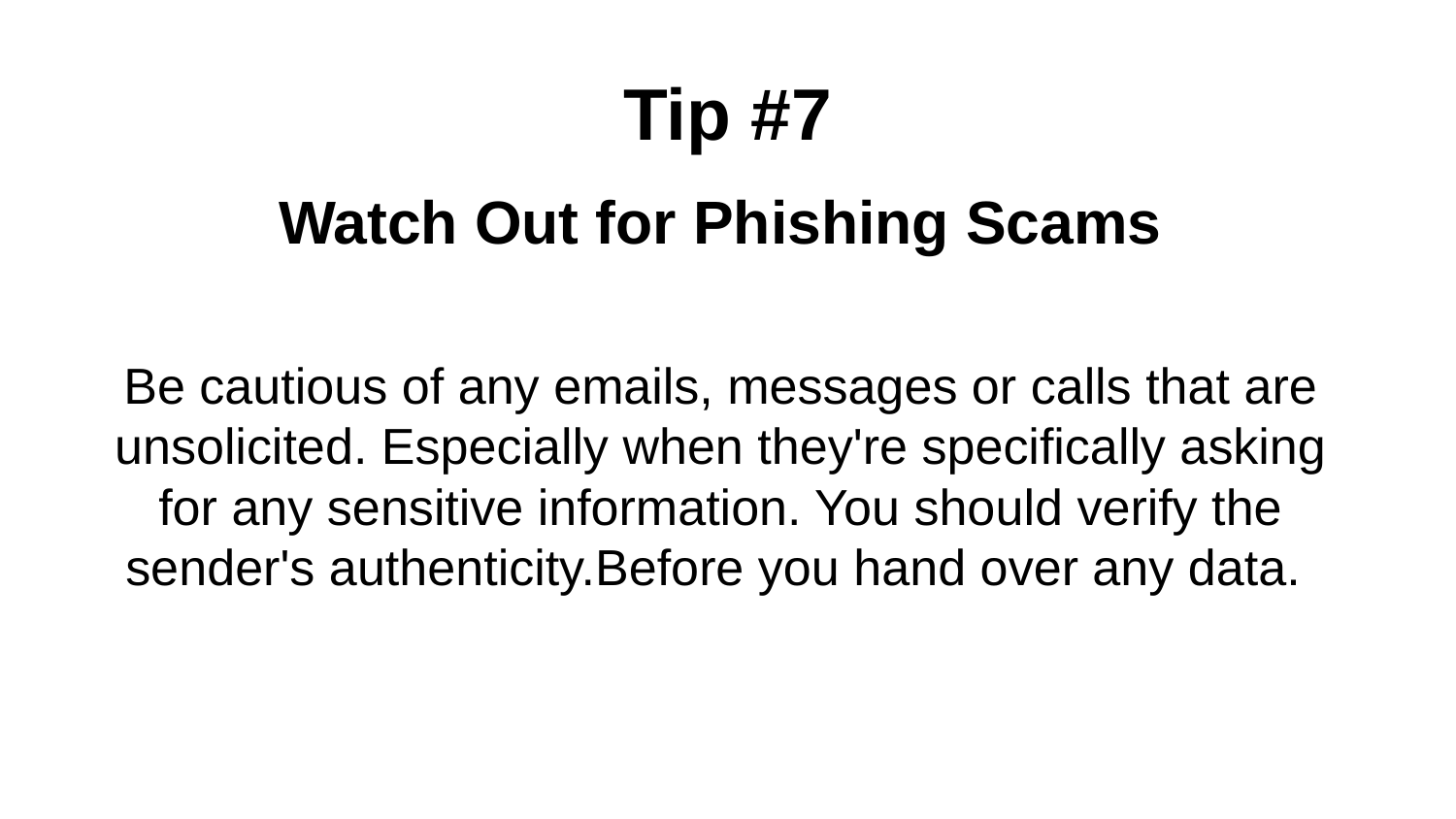

# Tip #7

Watch Out for Phishing Scams

Be cautious of any emails, messages or calls that are unsolicited. Especially when they're specifically asking for any sensitive information. You should verify the sender's authenticity.Before you hand over any data.